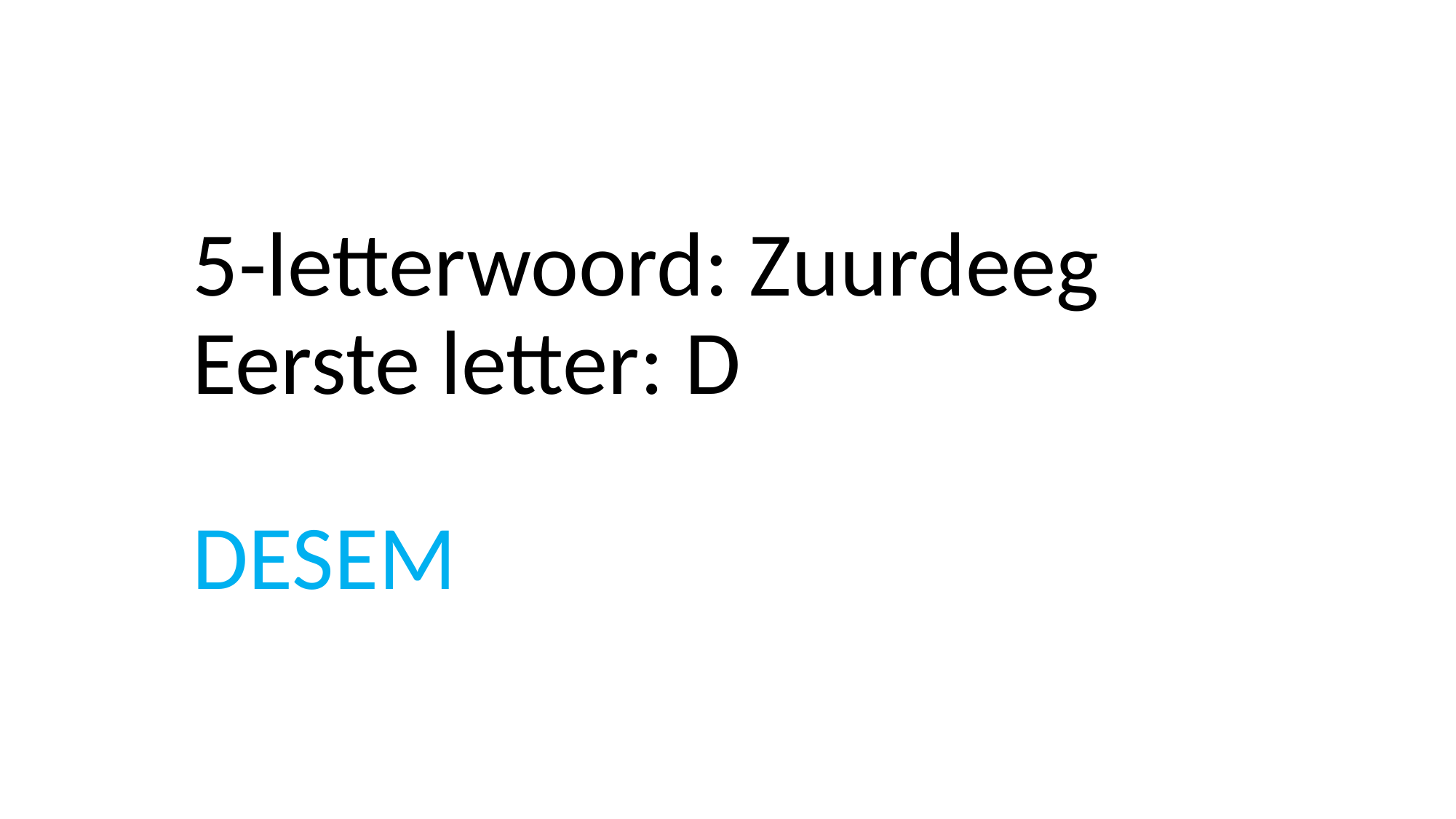

# 5-letterwoord: Zuurdeeg Eerste letter: D
DESEM